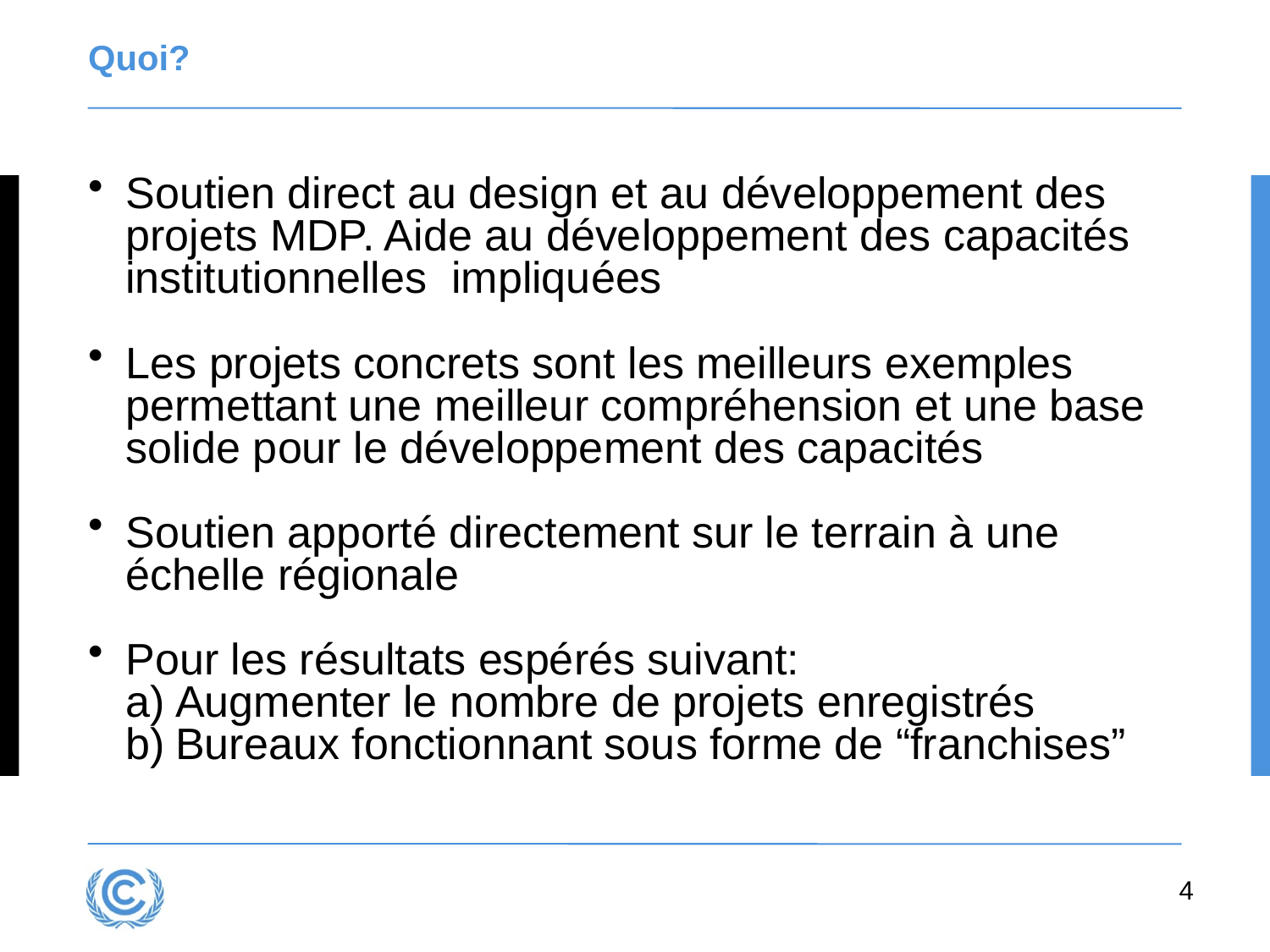

# Quoi?
Soutien direct au design et au développement des projets MDP. Aide au développement des capacités institutionnelles  impliquées

Les projets concrets sont les meilleurs exemples  permettant une meilleur compréhension et une base solide pour le développement des capacités

Soutien apporté directement sur le terrain à une échelle régionale

Pour les résultats espérés suivant:
Augmenter le nombre de projets enregistrés
Bureaux fonctionnant sous forme de “franchises”
4